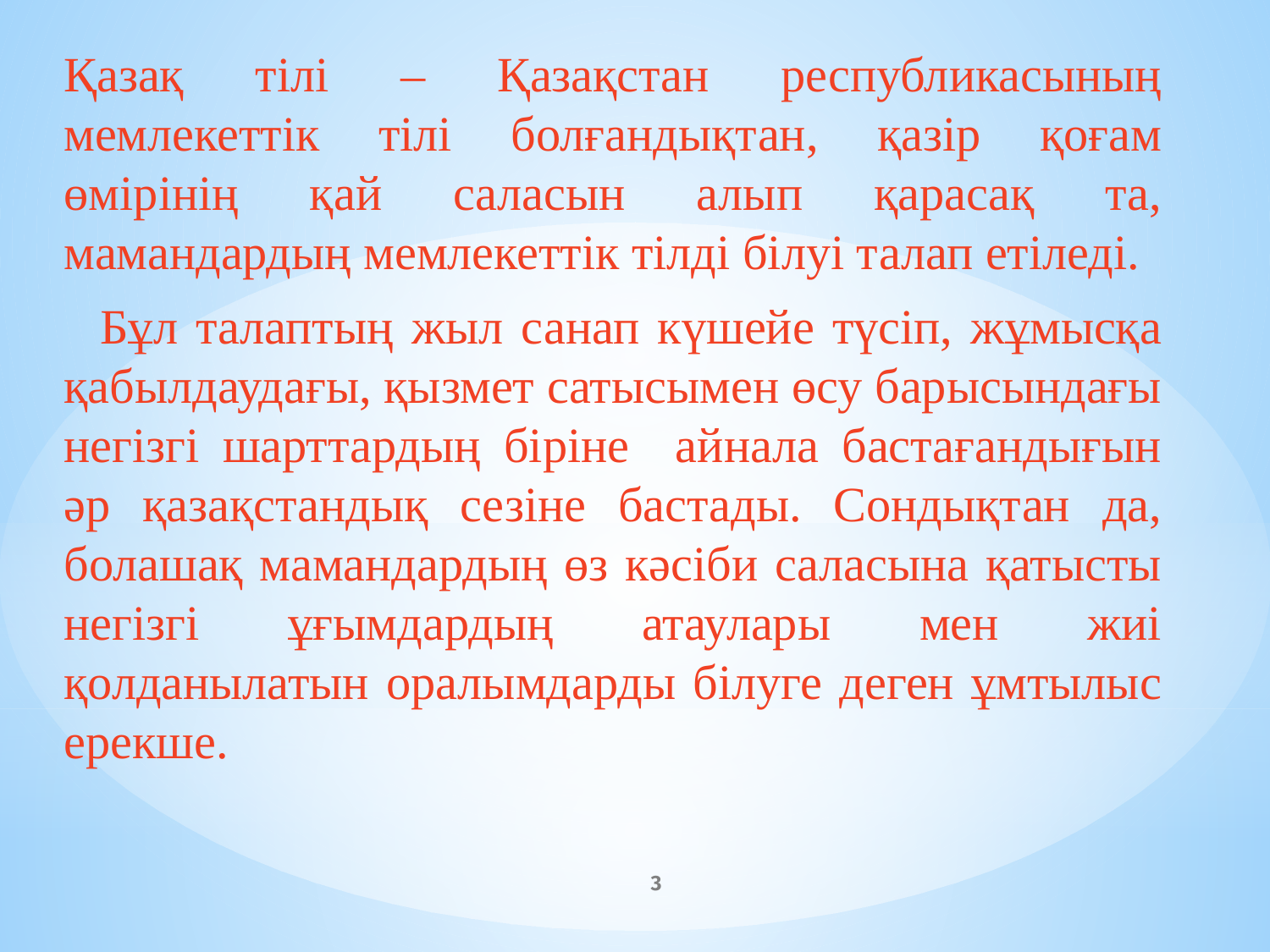

Қазақ тілі – Қазақстан республикасының мемлекеттік тілі болғандықтан, қазір қоғам өмірінің қай саласын алып қарасақ та, мамандардың мемлекеттік тілді білуі талап етіледі.
  Бұл талаптың жыл санап күшейе түсіп, жұмысқа қабылдаудағы, қызмет сатысымен өсу барысындағы негізгі шарттардың біріне  айнала бастағандығын әр қазақстандық сезіне бастады. Сондықтан да, болашақ мамандардың өз кәсіби саласына қатысты негізгі ұғымдардың атаулары мен жиі қолданылатын оралымдарды білуге деген ұмтылыс ерекше.

3